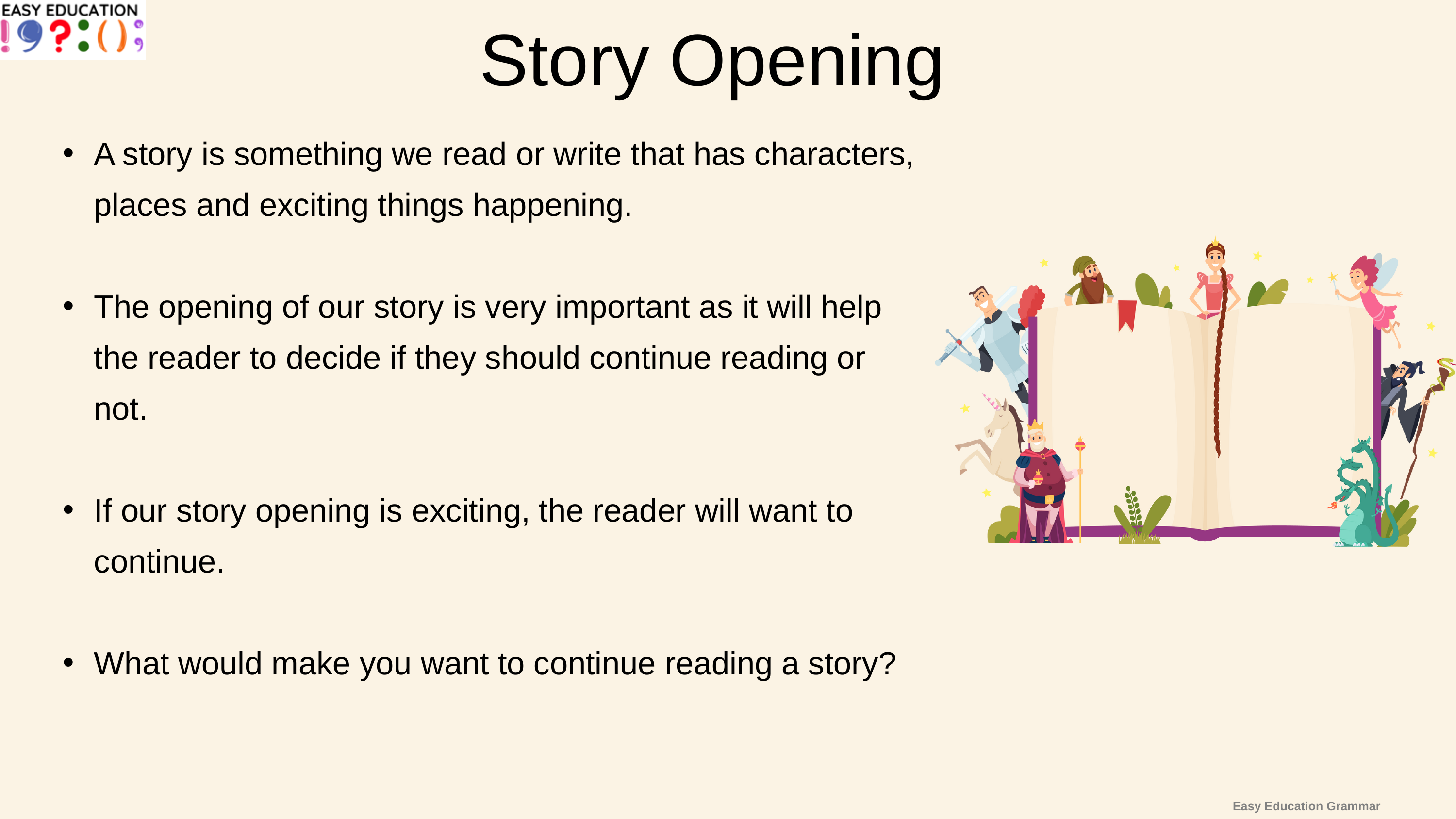

Story Opening
A story is something we read or write that has characters, places and exciting things happening.

The opening of our story is very important as it will help the reader to decide if they should continue reading or not.

If our story opening is exciting, the reader will want to continue.

What would make you want to continue reading a story?